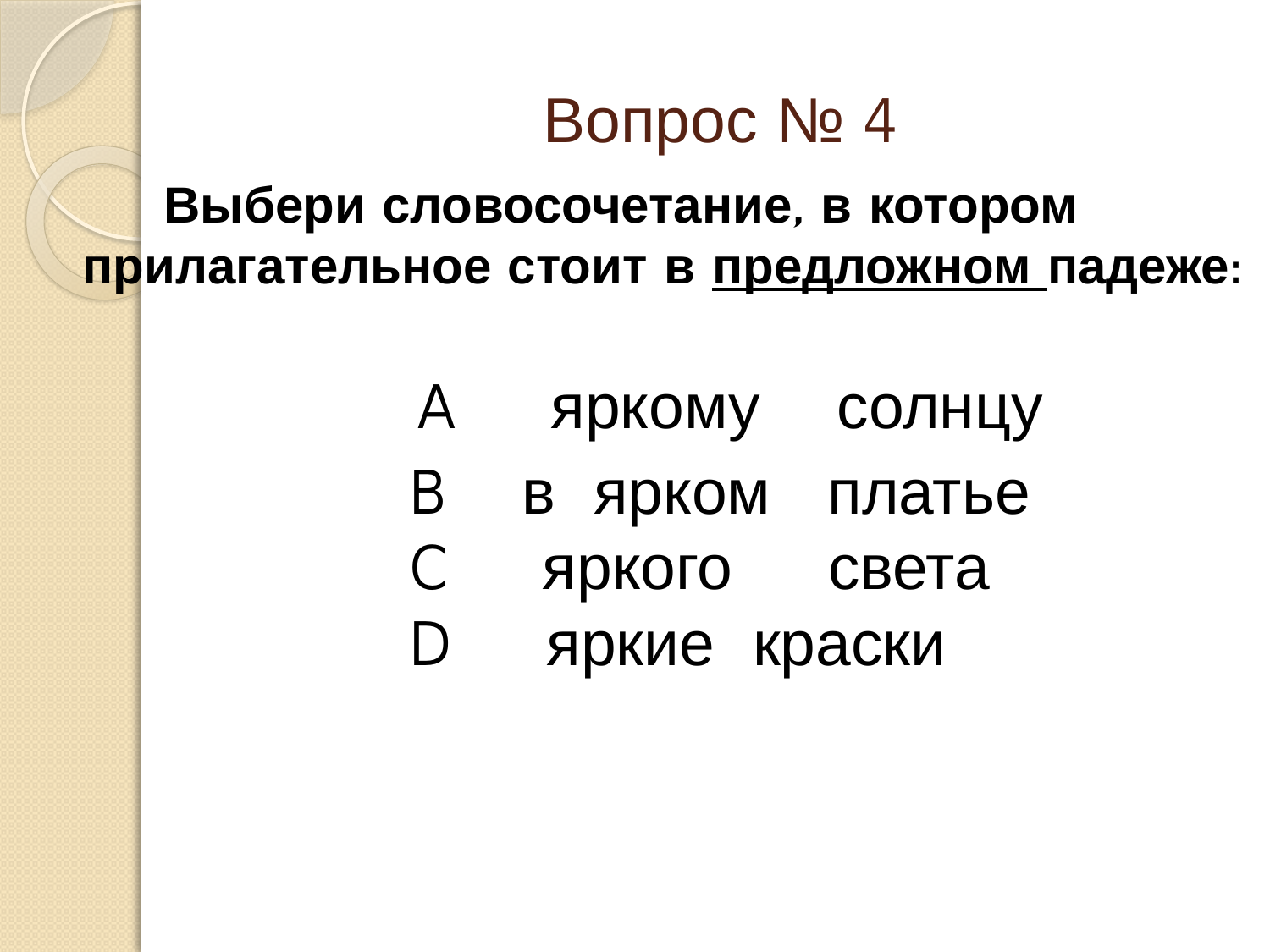

# Вопрос № 4
Выбери словосочетание, в котором      прилагательное стоит в предложном падеже:
                       A     яркому    солнцу
                  B    в  ярком   платье
                  C     яркого     света
                  D     яркие  краски